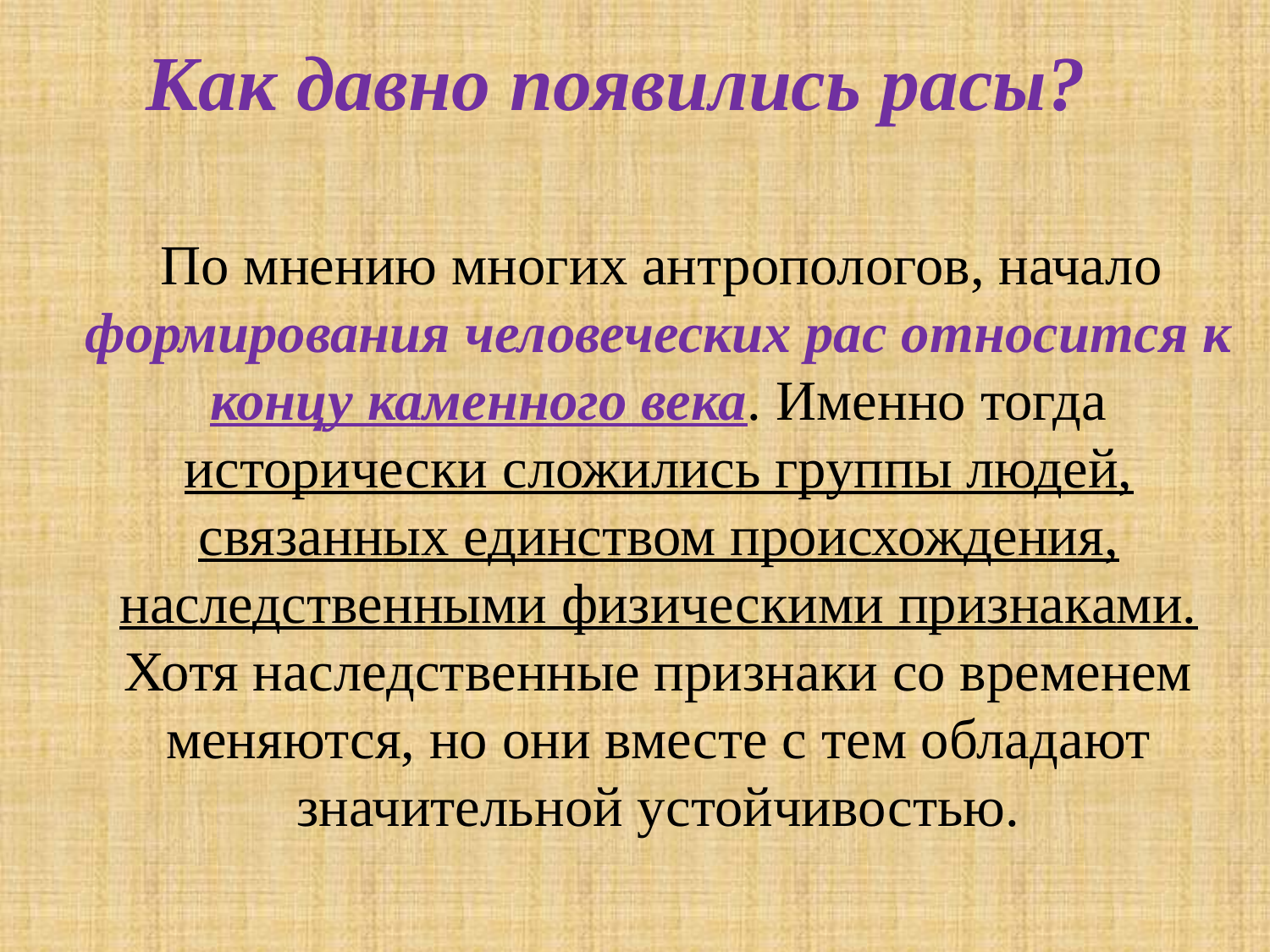

# Как давно появились расы?
    По мнению многих антропологов, начало формирования человеческих рас относится к концу каменного века. Именно тогда исторически сложились группы людей, связанных единством происхождения, наследственными физическими признаками. Хотя наследственные признаки со временем меняются, но они вместе с тем обладают значительной устойчивостью.